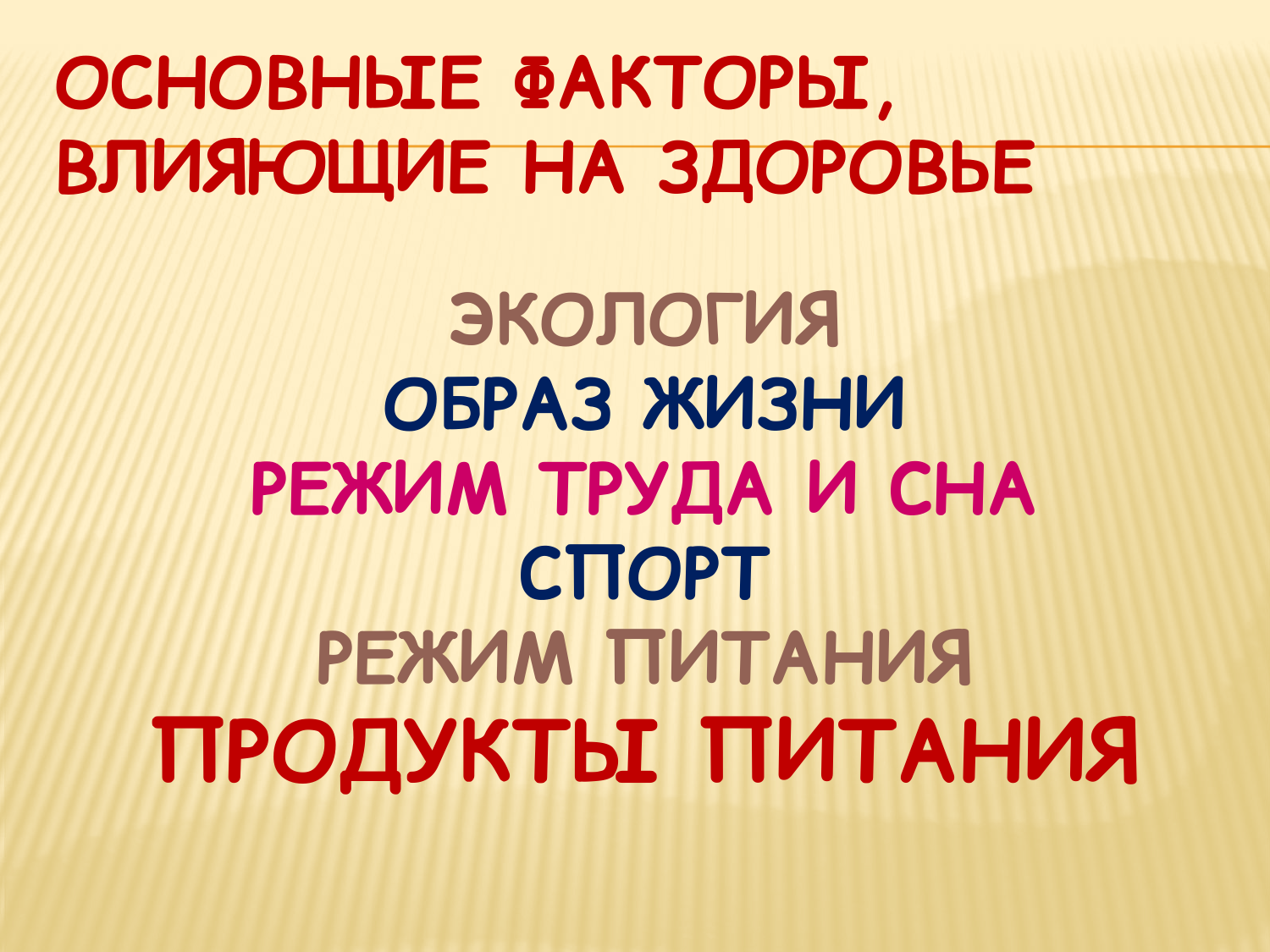

# ОСНОВНЫЕ ФАКТОРЫ, ВЛИЯЮЩИЕ НА ЗДОРОВЬЕ
ЭКОЛОГИЯ
ОБРАЗ ЖИЗНИ
РЕЖИМ ТРУДА И СНА
СПОРТ
РЕЖИМ ПИТАНИЯ
ПРОДУКТЫ ПИТАНИЯ